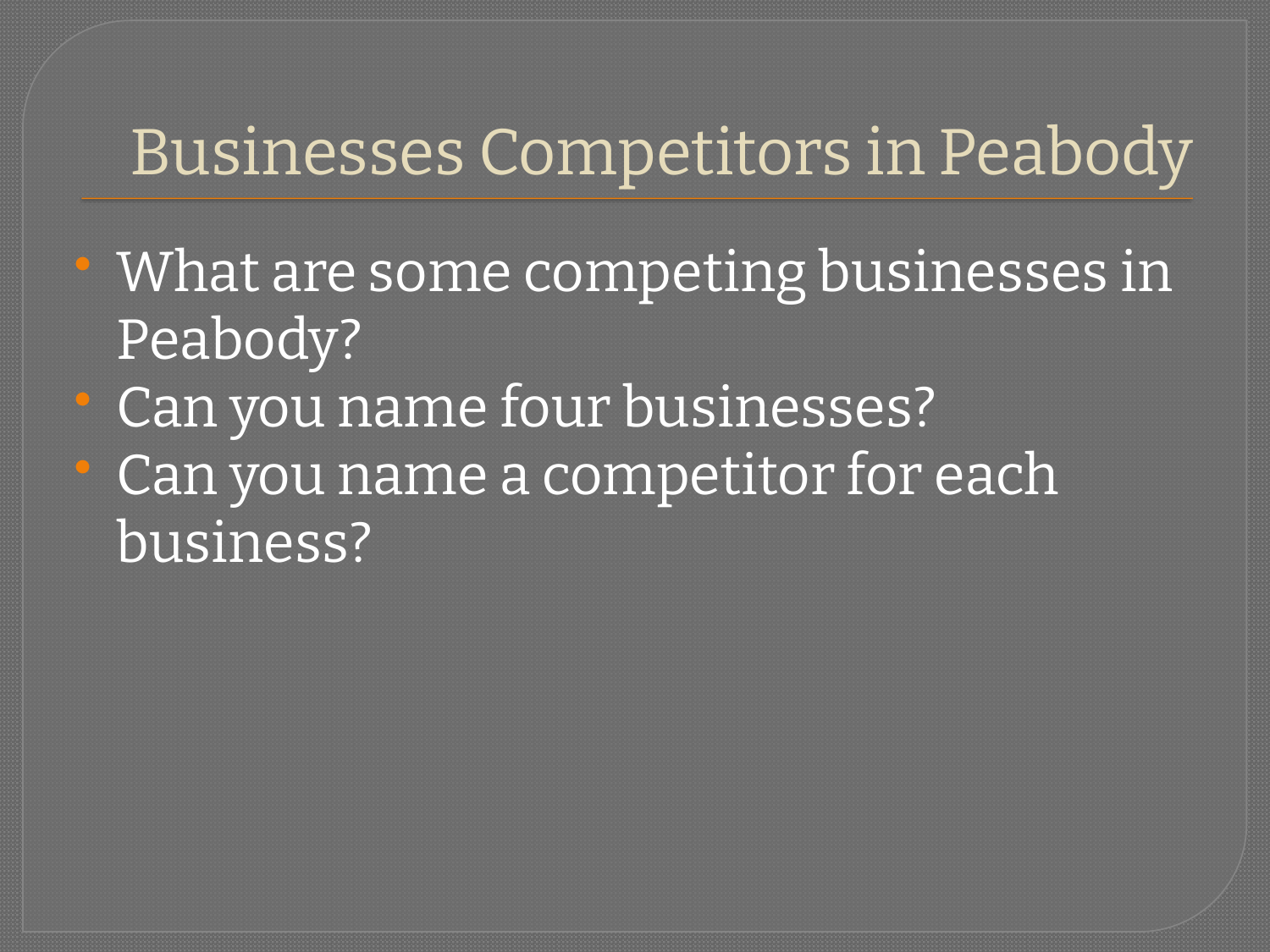

# Businesses Competitors in Peabody
What are some competing businesses in Peabody?
Can you name four businesses?
Can you name a competitor for each business?